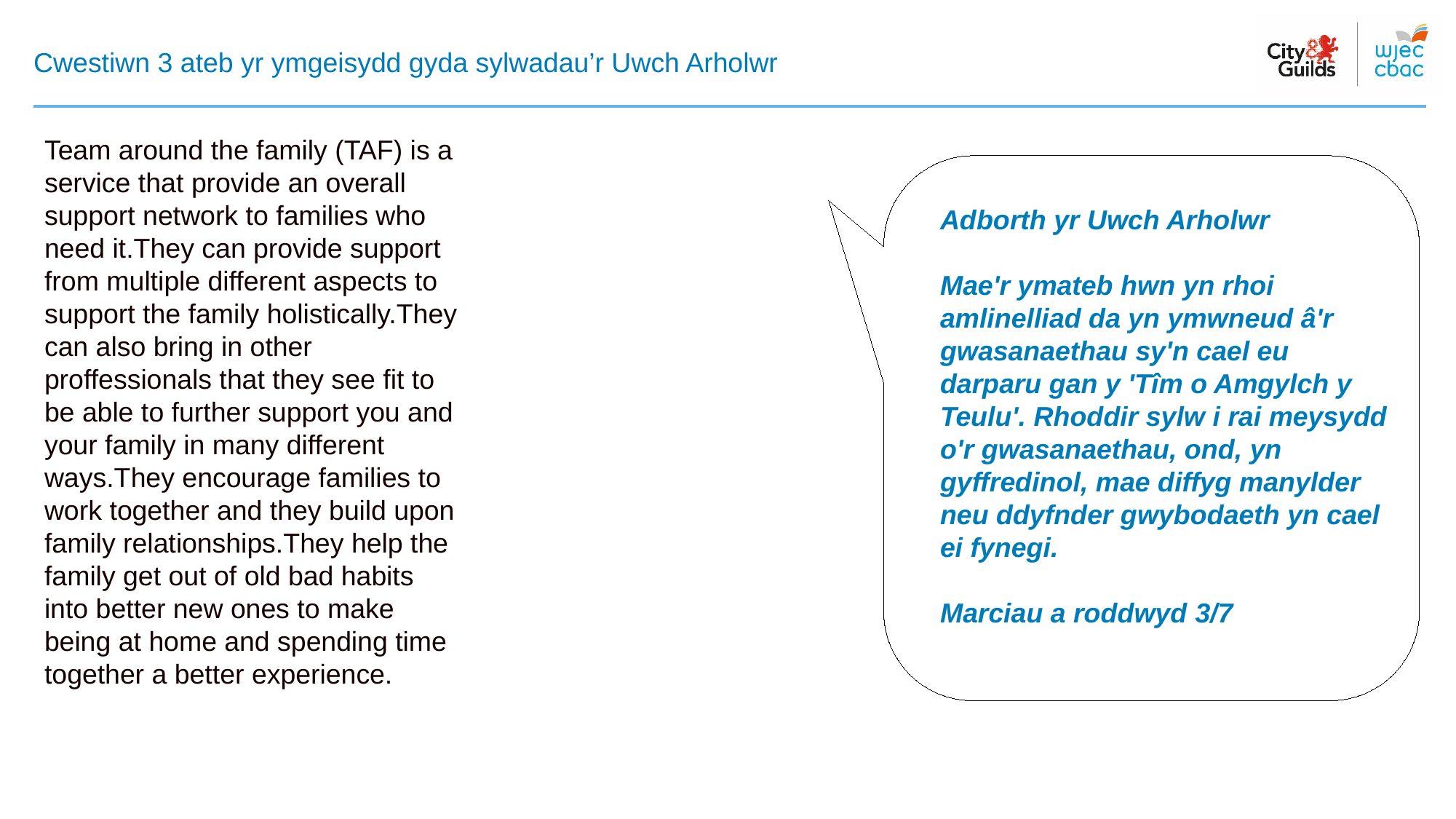

# Cwestiwn 3 ateb yr ymgeisydd gyda sylwadau’r Uwch Arholwr
Team around the family (TAF) is a service that provide an overall support network to families who need it.They can provide support from multiple different aspects to support the family holistically.They can also bring in other proffessionals that they see fit to be able to further support you and your family in many different ways.They encourage families to work together and they build upon family relationships.They help the family get out of old bad habits into better new ones to make being at home and spending time together a better experience.

Adborth yr Uwch Arholwr​
​
​Mae'r ymateb hwn yn rhoi amlinelliad da yn ymwneud â'r gwasanaethau sy'n cael eu darparu gan y 'Tîm o Amgylch y Teulu'. Rhoddir sylw i rai meysydd o'r gwasanaethau, ond, yn gyffredinol, mae diffyg manylder neu ddyfnder gwybodaeth yn cael ei fynegi.

Marciau a roddwyd 3/7